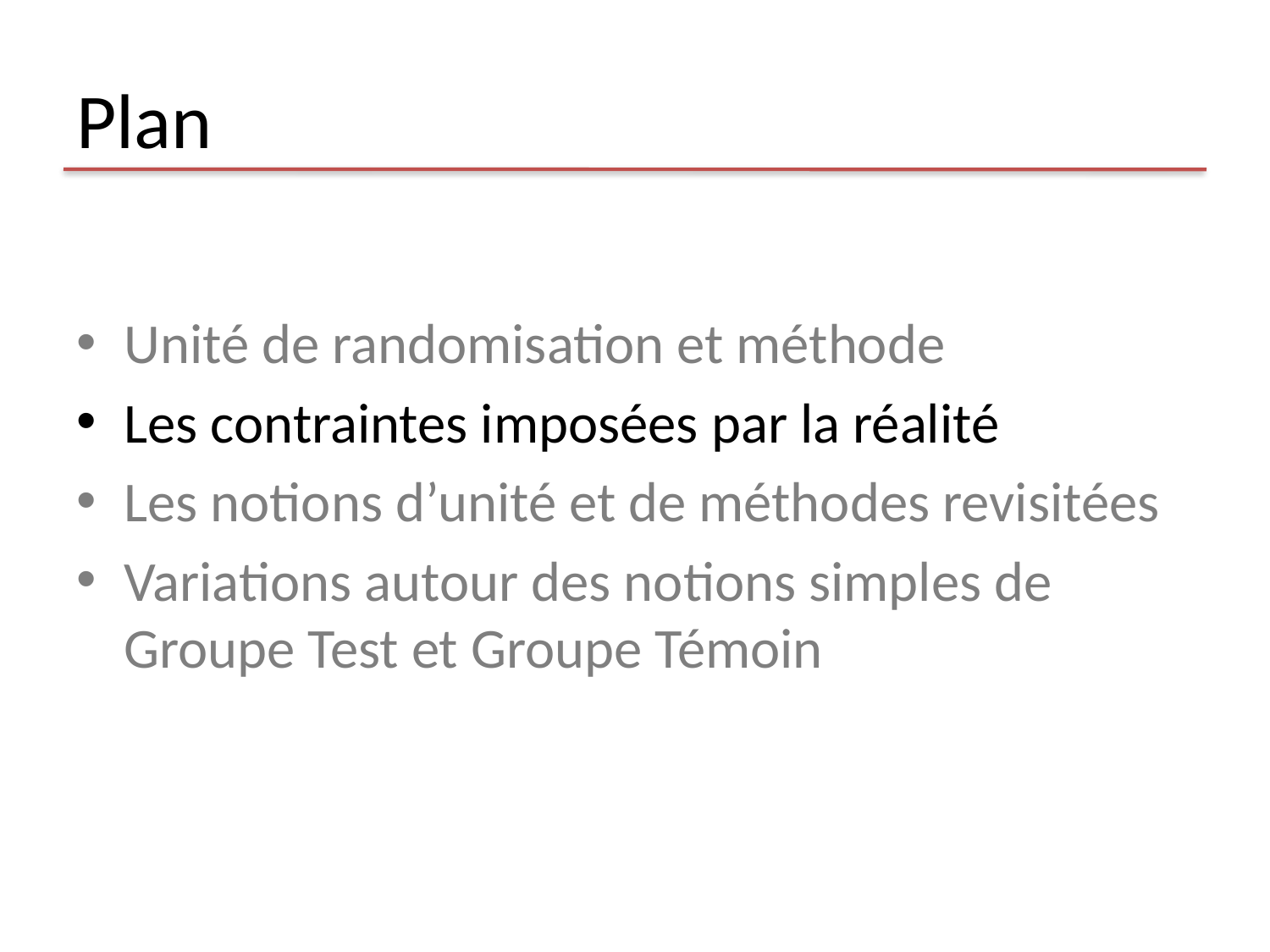

# Plan

Unité de randomisation et méthode
Les contraintes imposées par la réalité
Les notions d’unité et de méthodes revisitées
Variations autour des notions simples de Groupe Test et Groupe Témoin